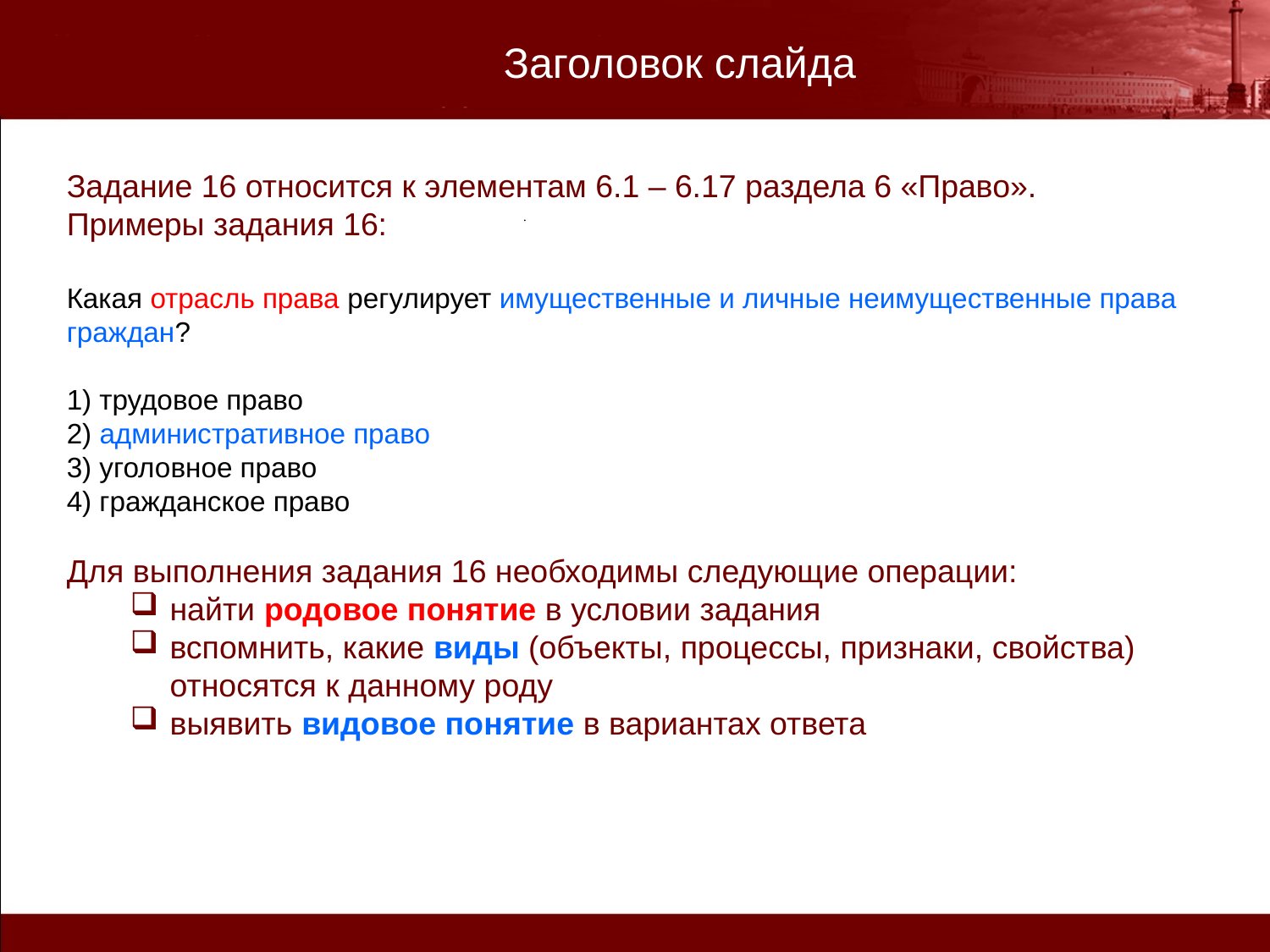

Заголовок слайда
Задание 16 относится к элементам 6.1 – 6.17 раздела 6 «Право».
Примеры задания 16:

Какая отрасль права регулирует имущественные и личные неимущественные права граждан?

1) трудовое право
2) административное право
3) уголовное право
4) гражданское право

Для выполнения задания 16 необходимы следующие операции:
найти родовое понятие в условии задания
вспомнить, какие виды (объекты, процессы, признаки, свойства) относятся к данному роду
выявить видовое понятие в вариантах ответа